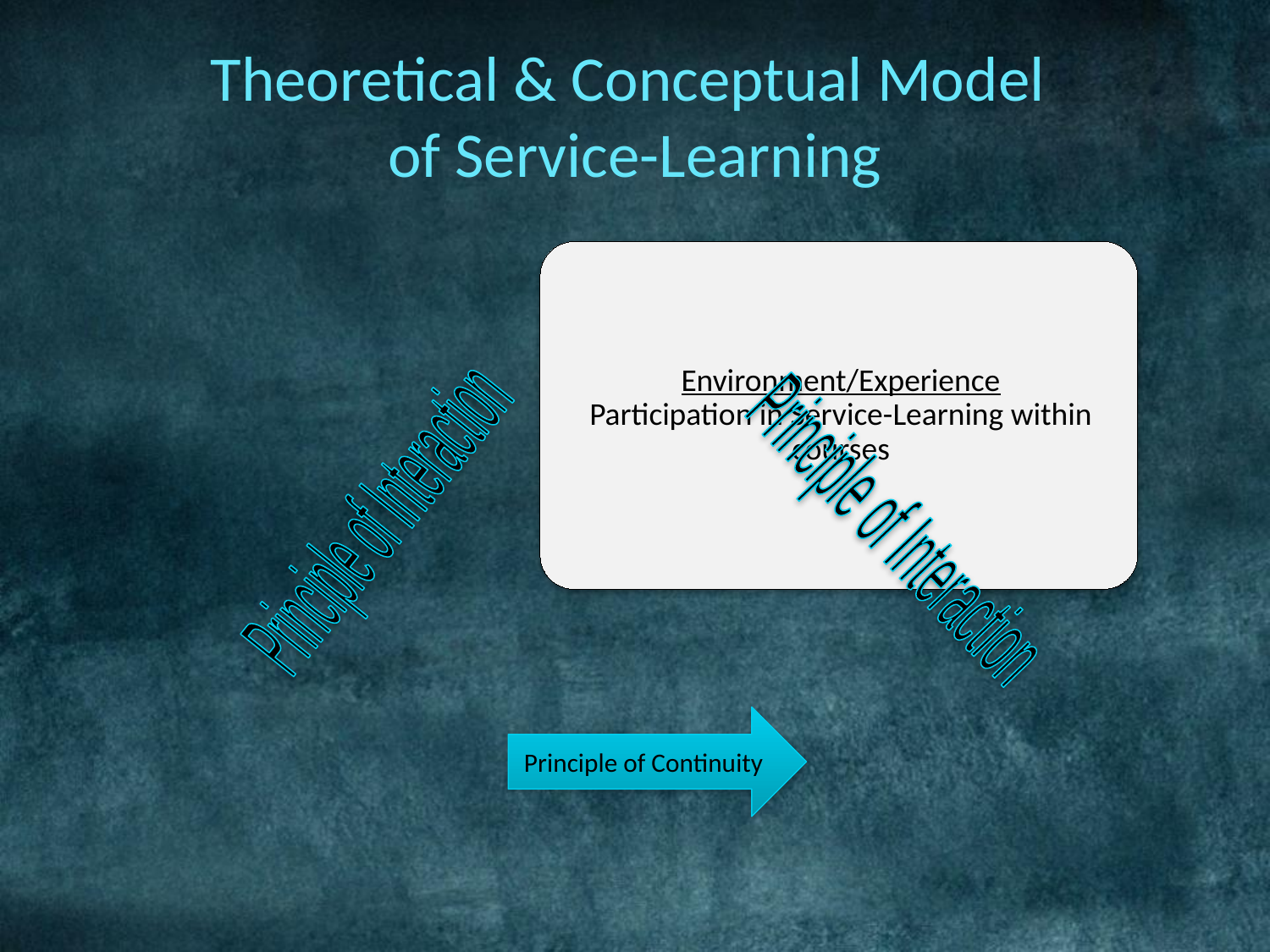

Theoretical & Conceptual Model
of Service-Learning

Environment/Experience
Participation in Service-Learning within courses

Inputs
Low-Income, First-Generation College Students

Outcomes
Learning and Development

Principle of Interaction
Principle of Interaction
Principle of Continuity